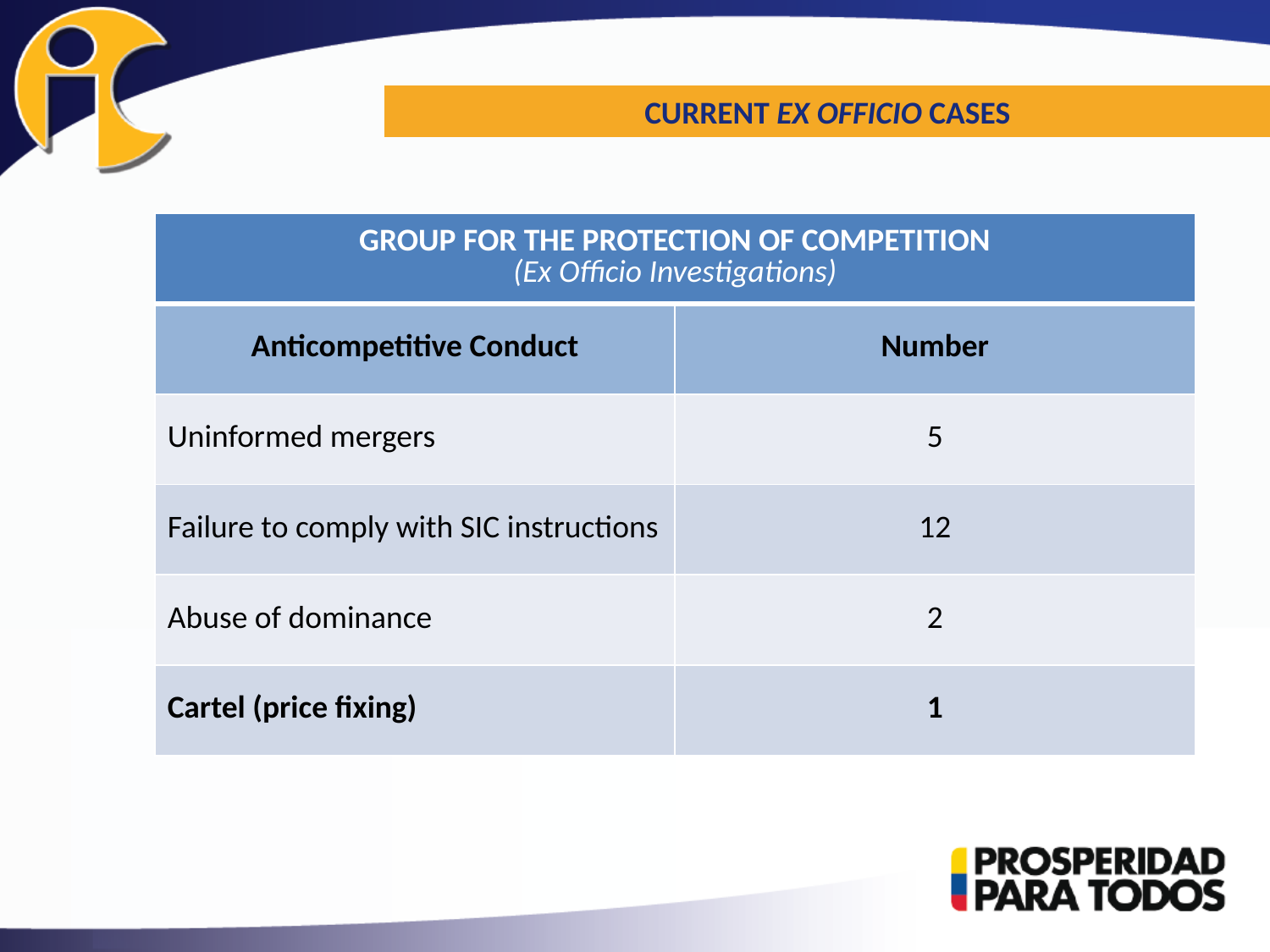

CURRENT EX OFFICIO CASES
| GROUP FOR THE PROTECTION OF COMPETITION (Ex Officio Investigations) |  |
| --- | --- |
| Anticompetitive Conduct | Number |
| Uninformed mergers | 5 |
| Failure to comply with SIC instructions | 12 |
| Abuse of dominance | 2 |
| Cartel (price fixing) | 1 |